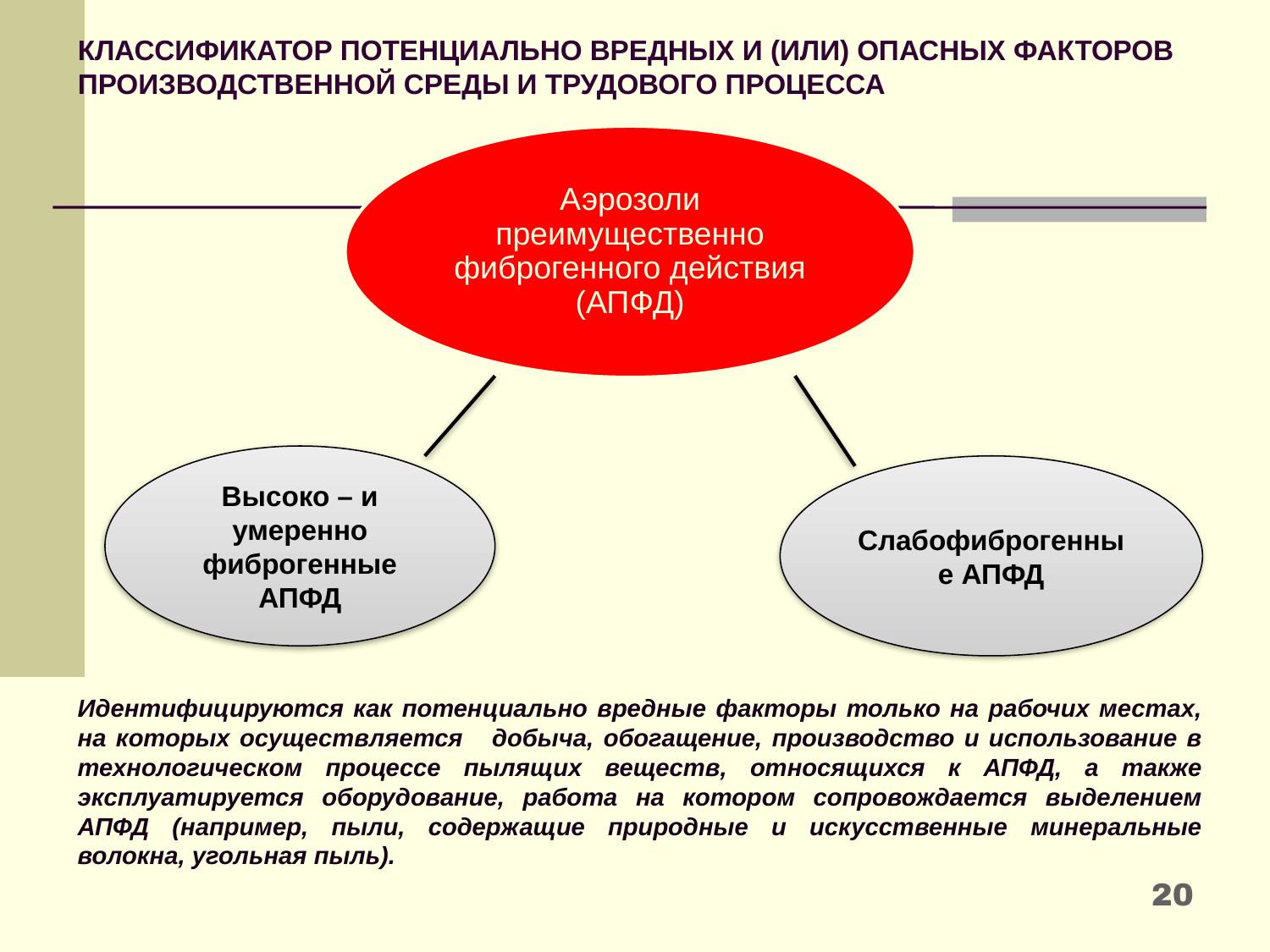

# КЛАССИФИКАТОР ПОТЕНЦИАЛЬНО ВРЕДНЫХ И (ИЛИ) ОПАСНЫХ ФАКТОРОВ ПРОИЗВОДСТВЕННОЙ СРЕДЫ И ТРУДОВОГО ПРОЦЕССА

Аэрозоли преимущественно фиброгенного действия (АПФД)
Высоко – и умеренно фиброгенные АПФД
Слабофиброгенные АПФД
Идентифицируются как потенциально вредные факторы только на рабочих местах, на которых осуществляется   добыча, обогащение, производство и использование в технологическом процессе пылящих веществ, относящихся к АПФД, а также эксплуатируется оборудование, работа на котором сопровождается выделением АПФД (например, пыли, содержащие природные и искусственные минеральные волокна, угольная пыль).
20